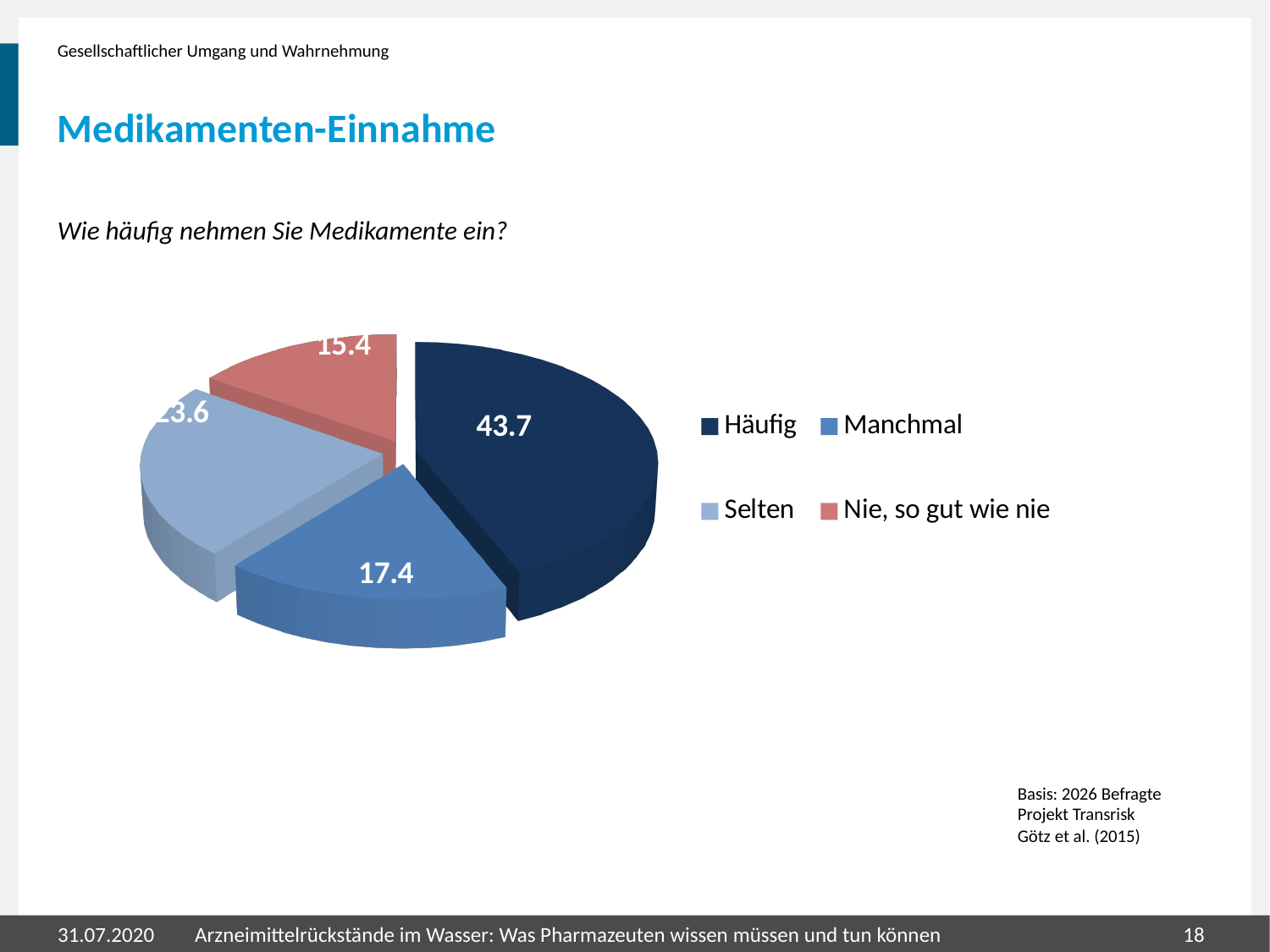

Gesellschaftlicher Umgang und Wahrnehmung

# Medikamenten-Einnahme
Wie häufig nehmen Sie Medikamente ein?

[unsupported chart]

Basis: 2026 Befragte
Projekt Transrisk
Götz et al. (2015)
31.07.2020
Arzneimittelrückstände im Wasser: Was Pharmazeuten wissen müssen und tun können
18